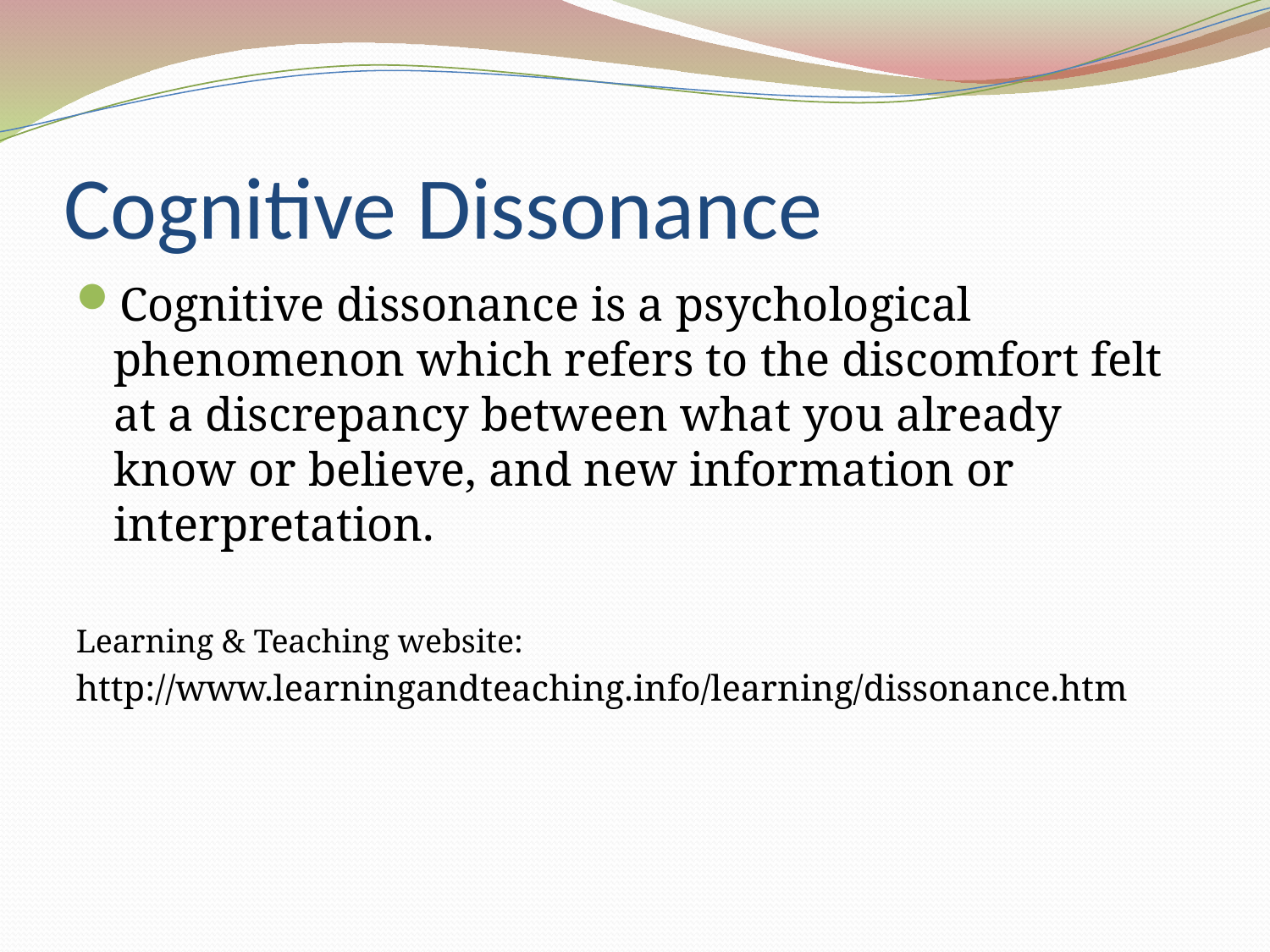

# Cognitive Dissonance
Cognitive dissonance is a psychological phenomenon which refers to the discomfort felt at a discrepancy between what you already know or believe, and new information or interpretation.

Learning & Teaching website:
http://www.learningandteaching.info/learning/dissonance.htm